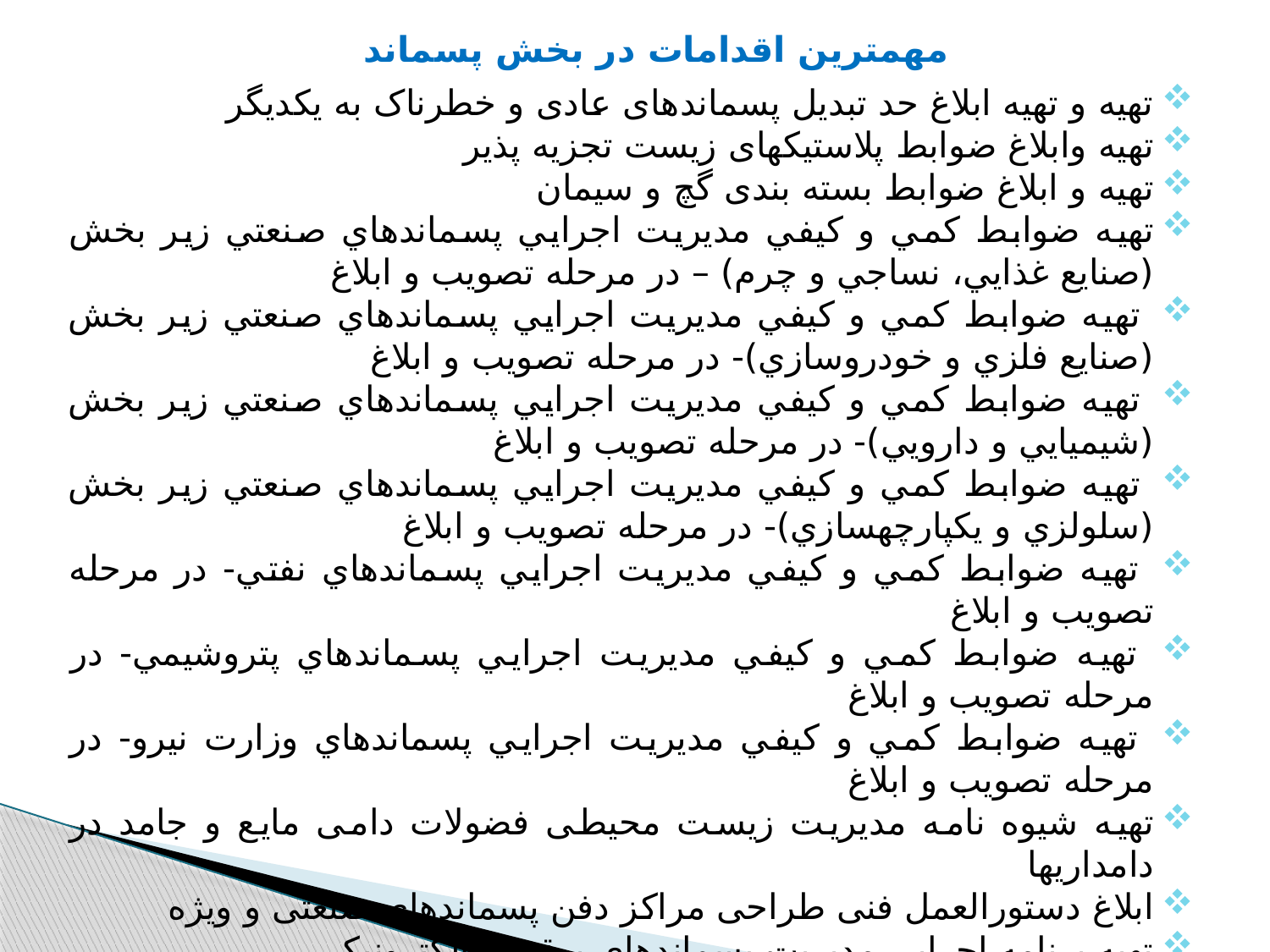

مهمترین اقدامات در بخش پسماند
تهیه و تهیه ابلاغ حد تبدیل پسماندهای عادی و خطرناک به یکدیگر
تهیه وابلاغ ضوابط پلاستیکهای زیست تجزیه پذیر
تهیه و ابلاغ ضوابط بسته بندی گچ و سیمان
تهیه ضوابط كمي و كيفي مديريت اجرايي پسماندهاي صنعتي زير بخش (صنايع غذايي، نساجي و چرم) – در مرحله تصویب و ابلاغ
 تهیه ضوابط كمي و كيفي مديريت اجرايي پسماندهاي صنعتي زير بخش (صنايع فلزي و خودروسازي)- در مرحله تصویب و ابلاغ
 تهیه ضوابط كمي و كيفي مديريت اجرايي پسماندهاي صنعتي زير بخش (شيميايي و دارويي)- در مرحله تصویب و ابلاغ
 تهیه ضوابط كمي و كيفي مديريت اجرايي پسماندهاي صنعتي زير بخش (سلولزي و يكپارچه­سازي)- در مرحله تصویب و ابلاغ
 تهیه ضوابط كمي و كيفي مديريت اجرايي پسماندهاي نفتي- در مرحله تصویب و ابلاغ
 تهیه ضوابط كمي و كيفي مديريت اجرايي پسماندهاي پتروشيمي- در مرحله تصویب و ابلاغ
 تهیه ضوابط كمي و كيفي مديريت اجرايي پسماندهاي وزارت نيرو- در مرحله تصویب و ابلاغ
تهیه شیوه نامه مدیریت زیست محیطی فضولات دامی مایع و جامد در دامداریها
ابلاغ دستورالعمل فنی طراحی مراکز دفن پسماندهای صنعتی و ویژه
تهیه برنامه اجرایی مدیریت پسماندهای برقی و الکترونیکی